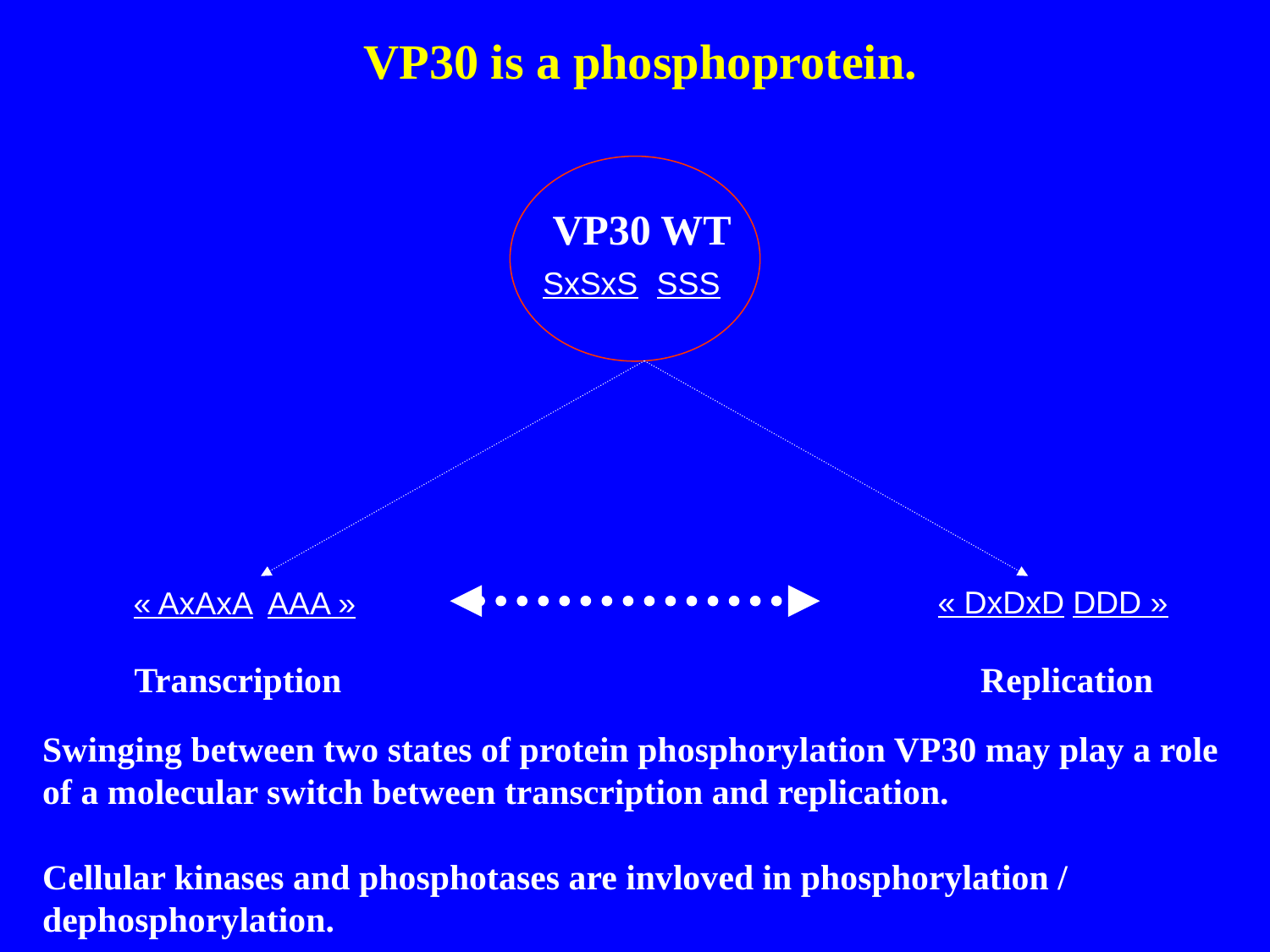

VP30 is a phosphoprotein.

VP30 WT
SxSxS
SSS

« DxDxD
DDD »
« AxAxA
AAA »

Transcription
Replication
Swinging between two states of protein phosphorylation VP30 may play a role of a molecular switch between transcription and replication.

Cellular kinases and phosphotases are invloved in phosphorylation / dephosphorylation.